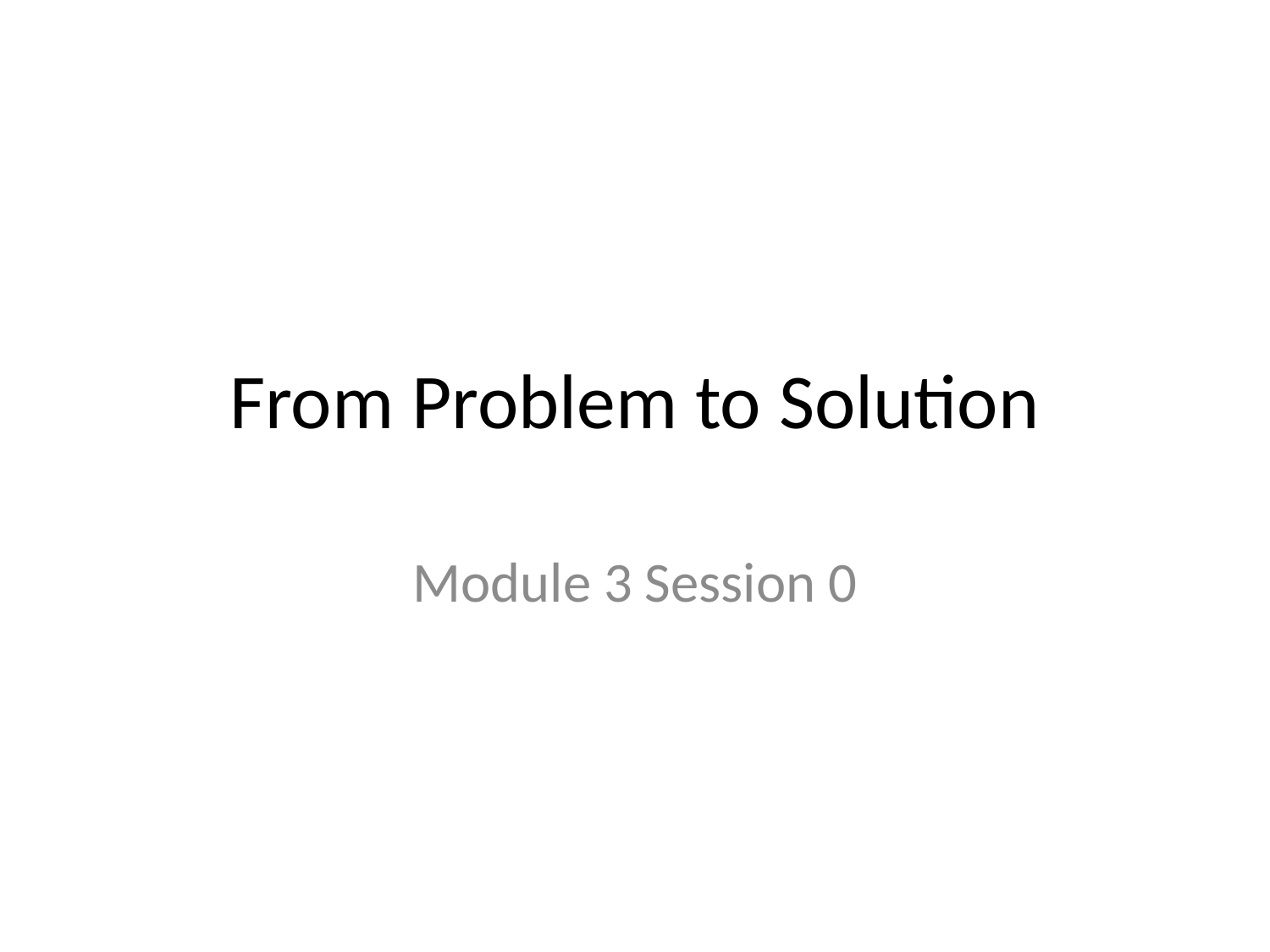

# From Problem to Solution
Module 3 Session 0